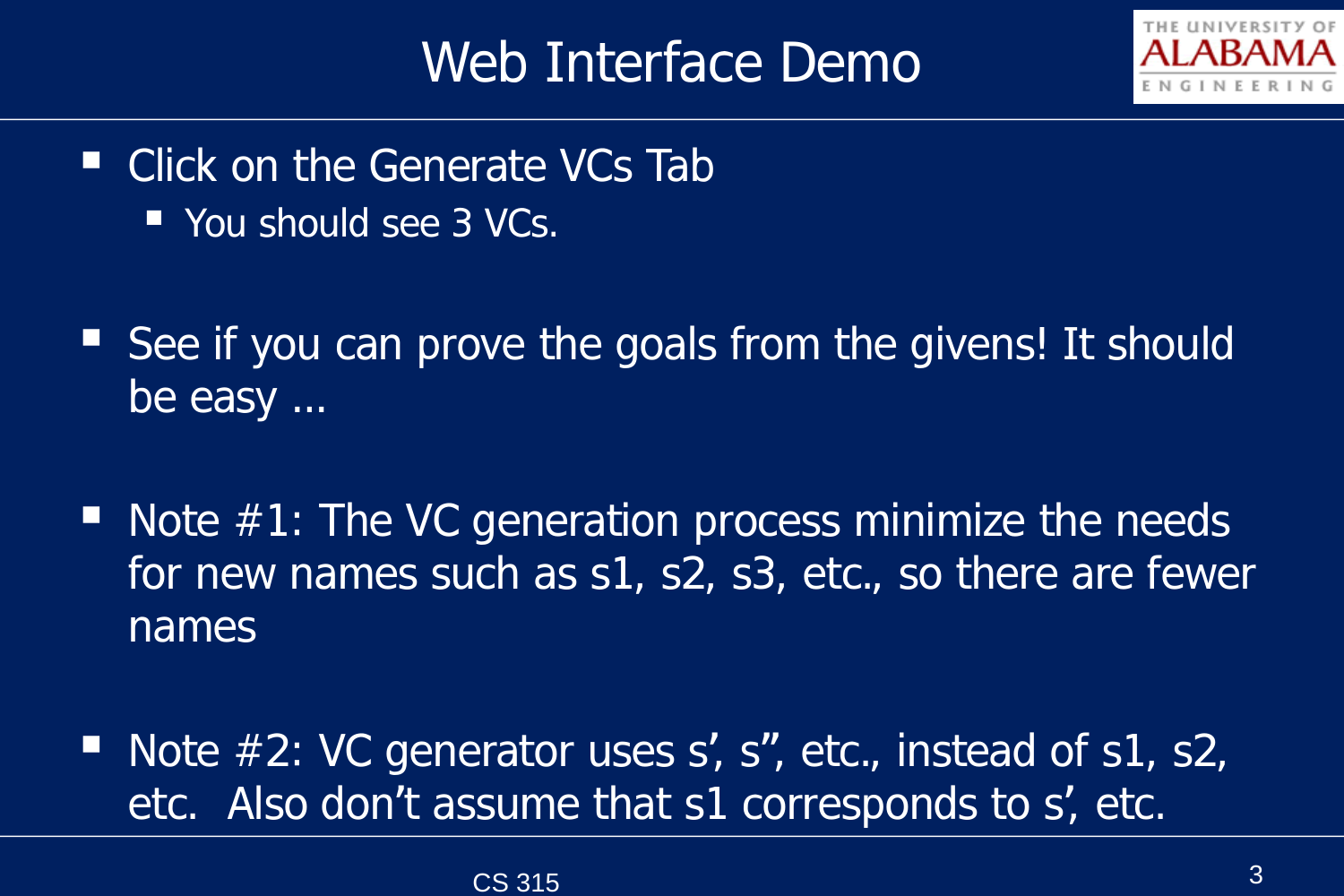

# Web Interface Demo
Click on the Generate VCs Tab
You should see 3 VCs.

See if you can prove the goals from the givens! It should be easy …

Note #1: The VC generation process minimize the needs for new names such as s1, s2, s3, etc., so there are fewer names

Note #2: VC generator uses s’, s’’, etc., instead of s1, s2, etc.  Also don’t assume that s1 corresponds to s’, etc.
CS 315                                                                             Spring 2011
3